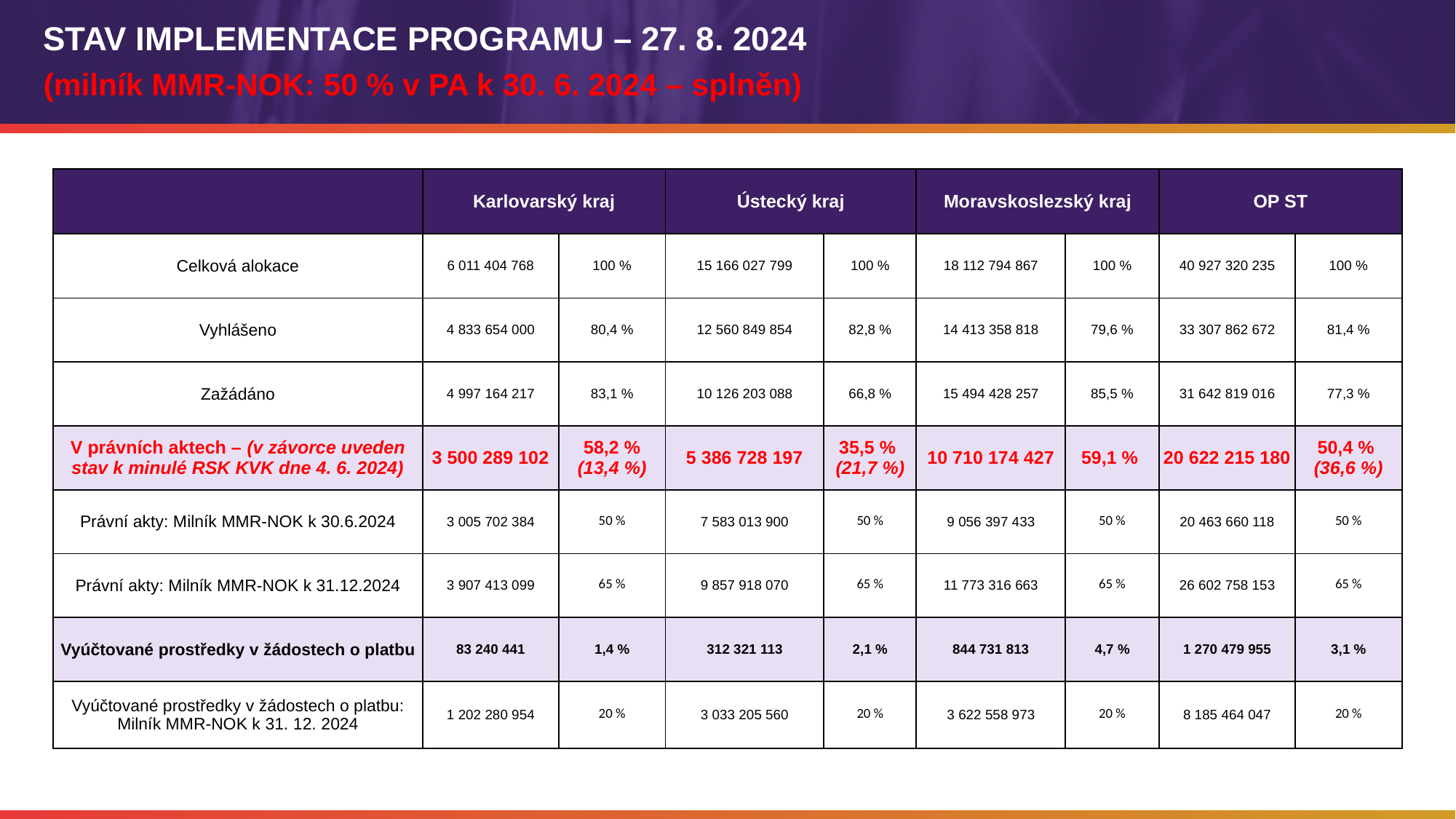

STAV IMPLEMENTACE PROGRAMU – 27. 8. 2024
(milník MMR-NOK: 50 % v PA k 30. 6. 2024 – splněn)
|  | Karlovarský kraj |  | Ústecký kraj |  | Moravskoslezský kraj |  | OP ST |  |
| --- | --- | --- | --- | --- | --- | --- | --- | --- |
| Celková alokace | 6 011 404 768 | 100 % | 15 166 027 799 | 100 % | 18 112 794 867 | 100 % | 40 927 320 235 | 100 % |
| Vyhlášeno | 4 833 654 000 | 80,4 % | 12 560 849 854 | 82,8 % | 14 413 358 818 | 79,6 % | 33 307 862 672 | 81,4 % |
| Zažádáno | 4 997 164 217 | 83,1 % | 10 126 203 088 | 66,8 % | 15 494 428 257 | 85,5 % | 31 642 819 016 | 77,3 % |
| V právních aktech – (v závorce uveden stav k minulé RSK KVK dne 4. 6. 2024) | 3 500 289 102 | 58,2 % (13,4 %) | 5 386 728 197 | 35,5 % (21,7 %) | 10 710 174 427 | 59,1 % | 20 622 215 180 | 50,4 % (36,6 %) |
| Právní akty: Milník MMR-NOK k 30.6.2024 | 3 005 702 384 | 50 % | 7 583 013 900 | 50 % | 9 056 397 433 | 50 % | 20 463 660 118 | 50 % |
| Právní akty: Milník MMR-NOK k 31.12.2024 | 3 907 413 099 | 65 % | 9 857 918 070 | 65 % | 11 773 316 663 | 65 % | 26 602 758 153 | 65 % |
| Vyúčtované prostředky v žádostech o platbu | 83 240 441 | 1,4 % | 312 321 113 | 2,1 % | 844 731 813 | 4,7 % | 1 270 479 955 | 3,1 % |
| Vyúčtované prostředky v žádostech o platbu: Milník MMR-NOK k 31. 12. 2024 | 1 202 280 954 | 20 % | 3 033 205 560 | 20 % | 3 622 558 973 | 20 % | 8 185 464 047 | 20 % |